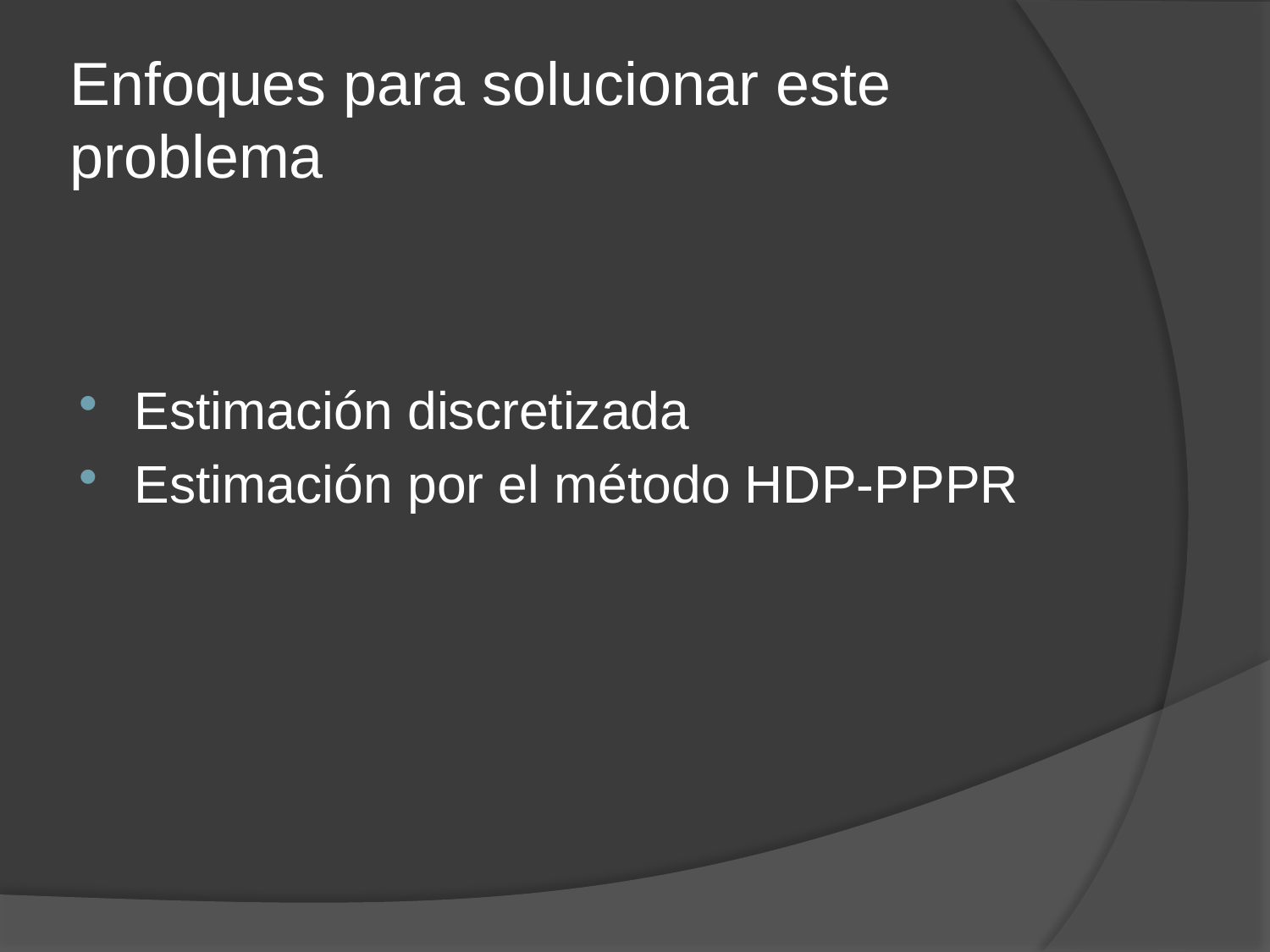

# Enfoques para solucionar este problema

Estimación discretizada
Estimación por el método HDP-PPPR